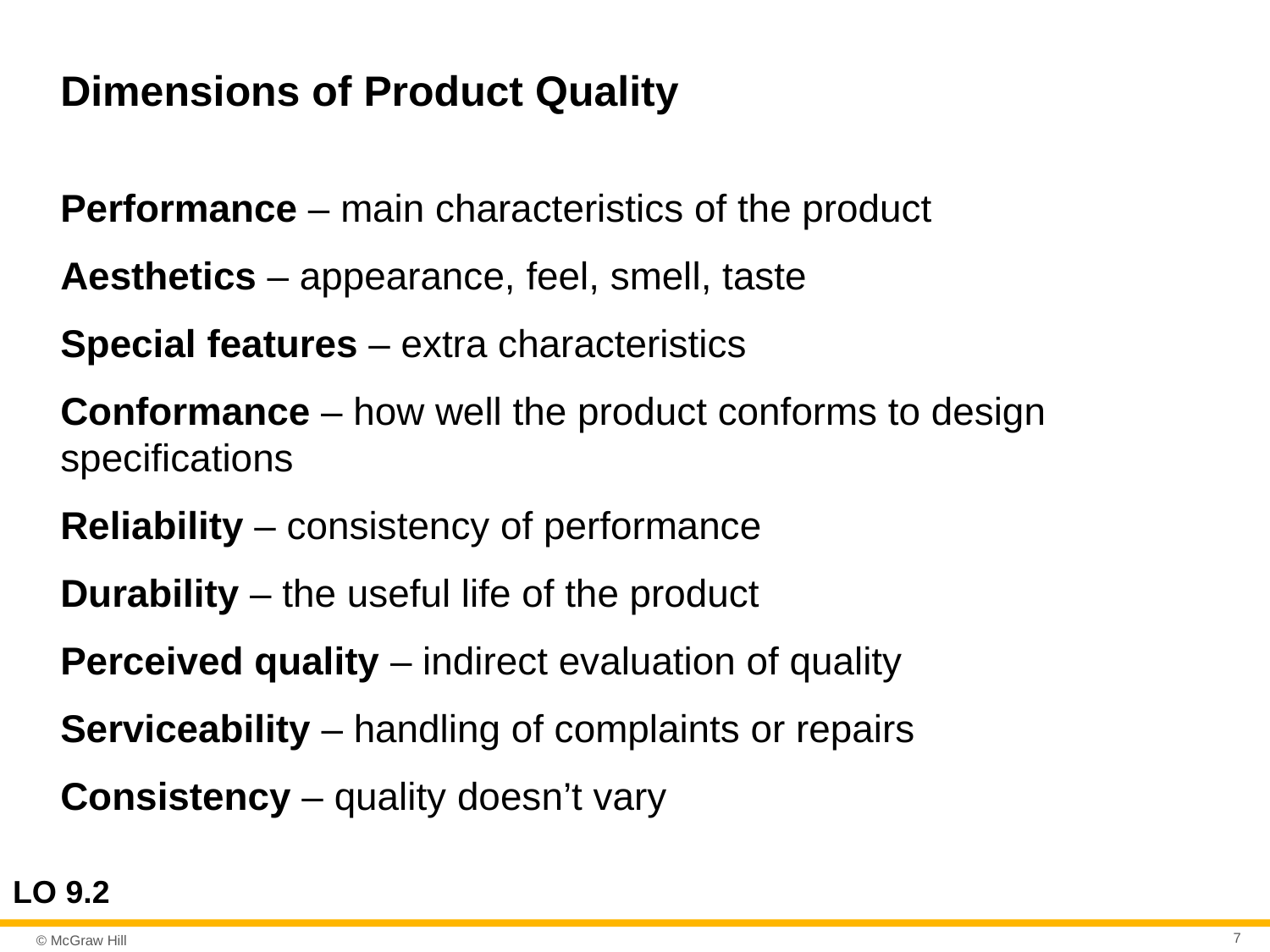

# Dimensions of Product Quality
Performance – main characteristics of the product
Aesthetics – appearance, feel, smell, taste
Special features – extra characteristics
Conformance – how well the product conforms to design specifications
Reliability – consistency of performance
Durability – the useful life of the product
Perceived quality – indirect evaluation of quality
Serviceability – handling of complaints or repairs
Consistency – quality doesn’t vary
LO 9.2